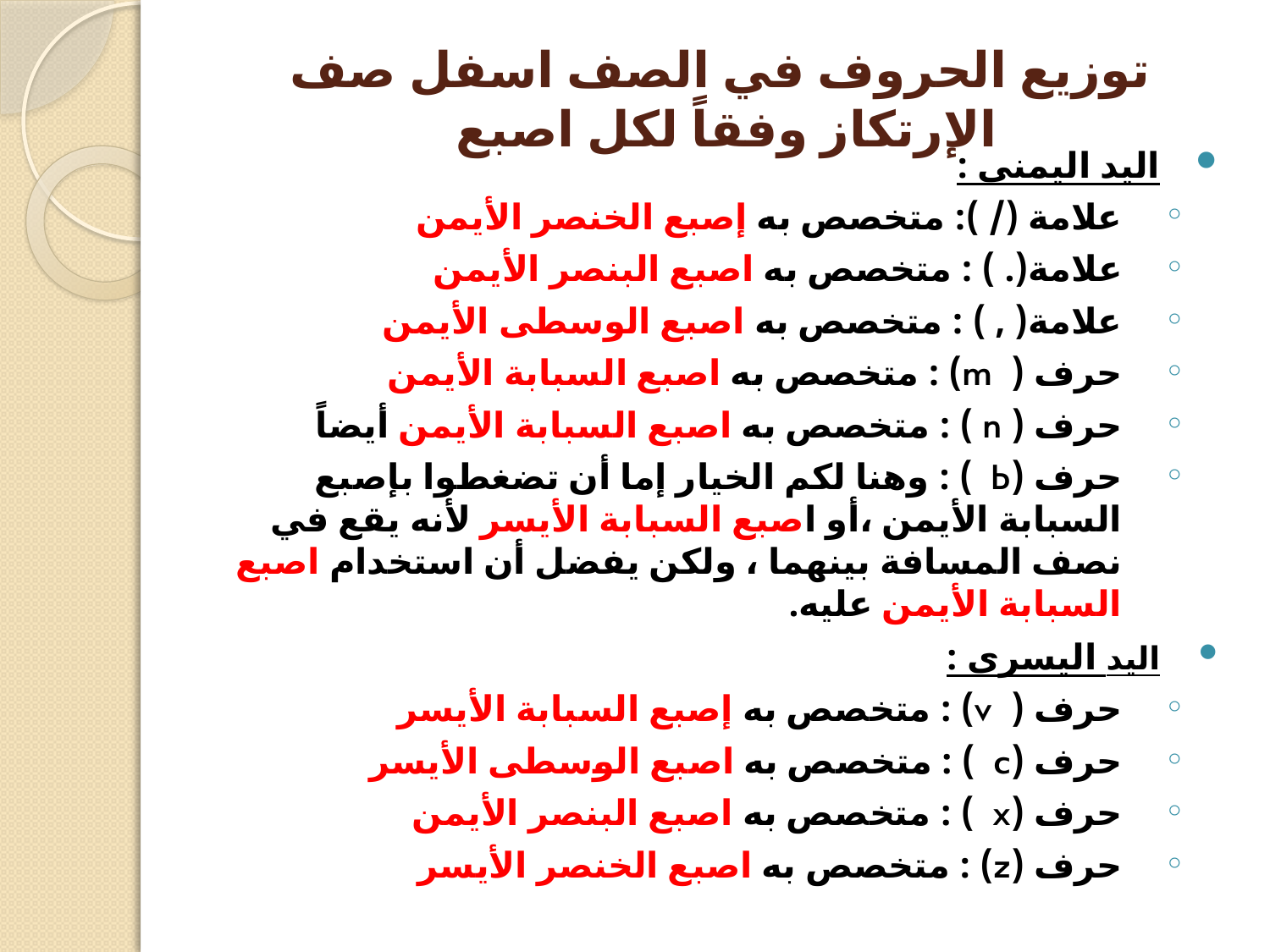

# توزيع الحروف في الصف اسفل صف الإرتكاز وفقاً لكل اصبع
اليد اليمنى :
علامة (/ ): متخصص به إصبع الخنصر الأيمن
علامة(. ) : متخصص به اصبع البنصر الأيمن
علامة( , ) : متخصص به اصبع الوسطى الأيمن
حرف (  m) : متخصص به اصبع السبابة الأيمن
حرف ( n ) : متخصص به اصبع السبابة الأيمن أيضاً
حرف (b  ) : وهنا لكم الخيار إما أن تضغطوا بإصبع السبابة الأيمن ،أو اصبع السبابة الأيسر لأنه يقع في نصف المسافة بينهما ، ولكن يفضل أن استخدام اصبع السبابة الأيمن عليه.
اليد اليسرى :
حرف (  v) : متخصص به إصبع السبابة الأيسر
حرف (c  ) : متخصص به اصبع الوسطى الأيسر
حرف (x  ) : متخصص به اصبع البنصر الأيمن
حرف (z) : متخصص به اصبع الخنصر الأيسر